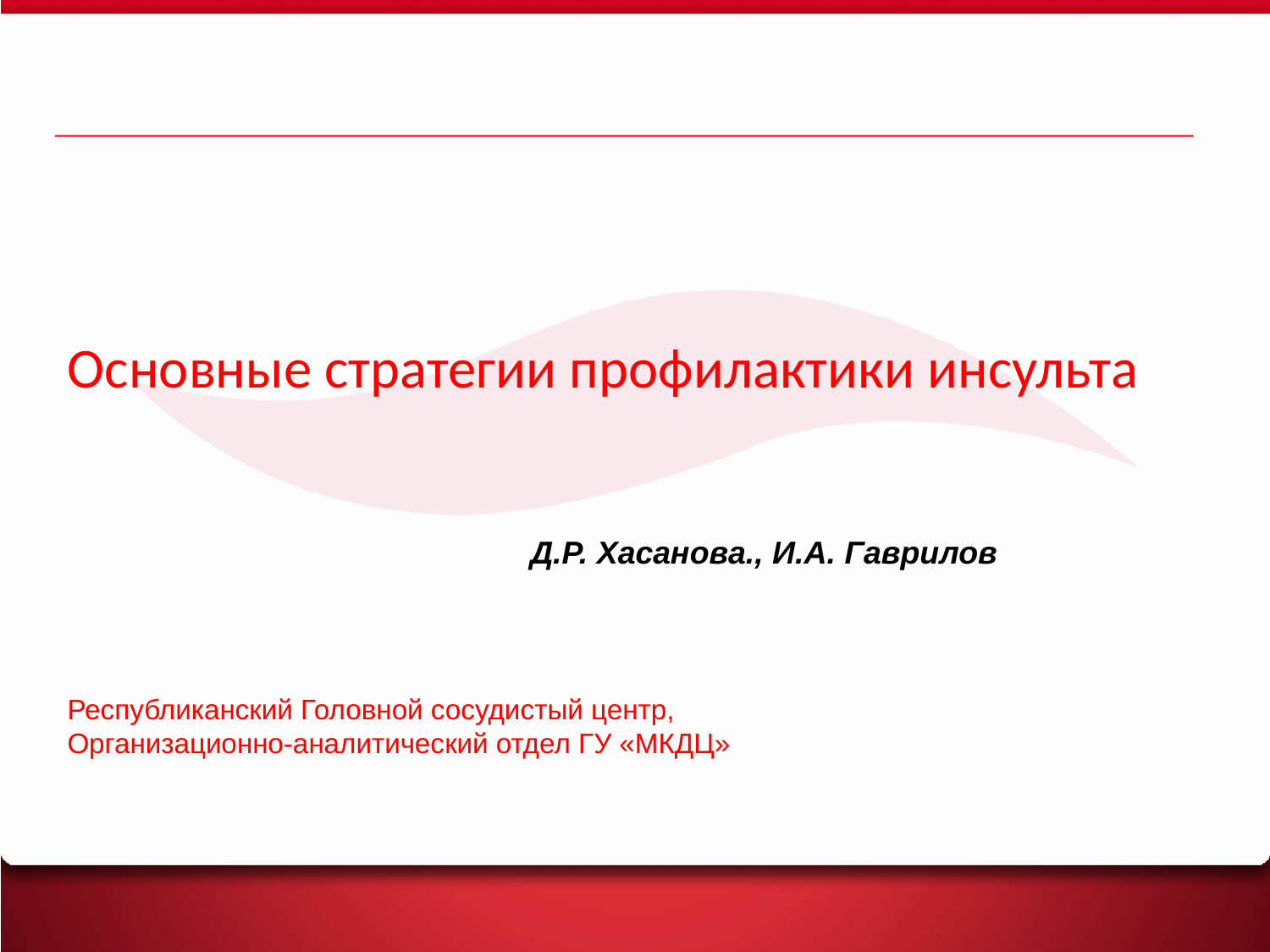

# Основные стратегии профилактики инсульта
Д.Р. Хасанова., И.А. Гаврилов
Республиканский Головной сосудистый центр,
Организационно-аналитический отдел ГУ «МКДЦ»